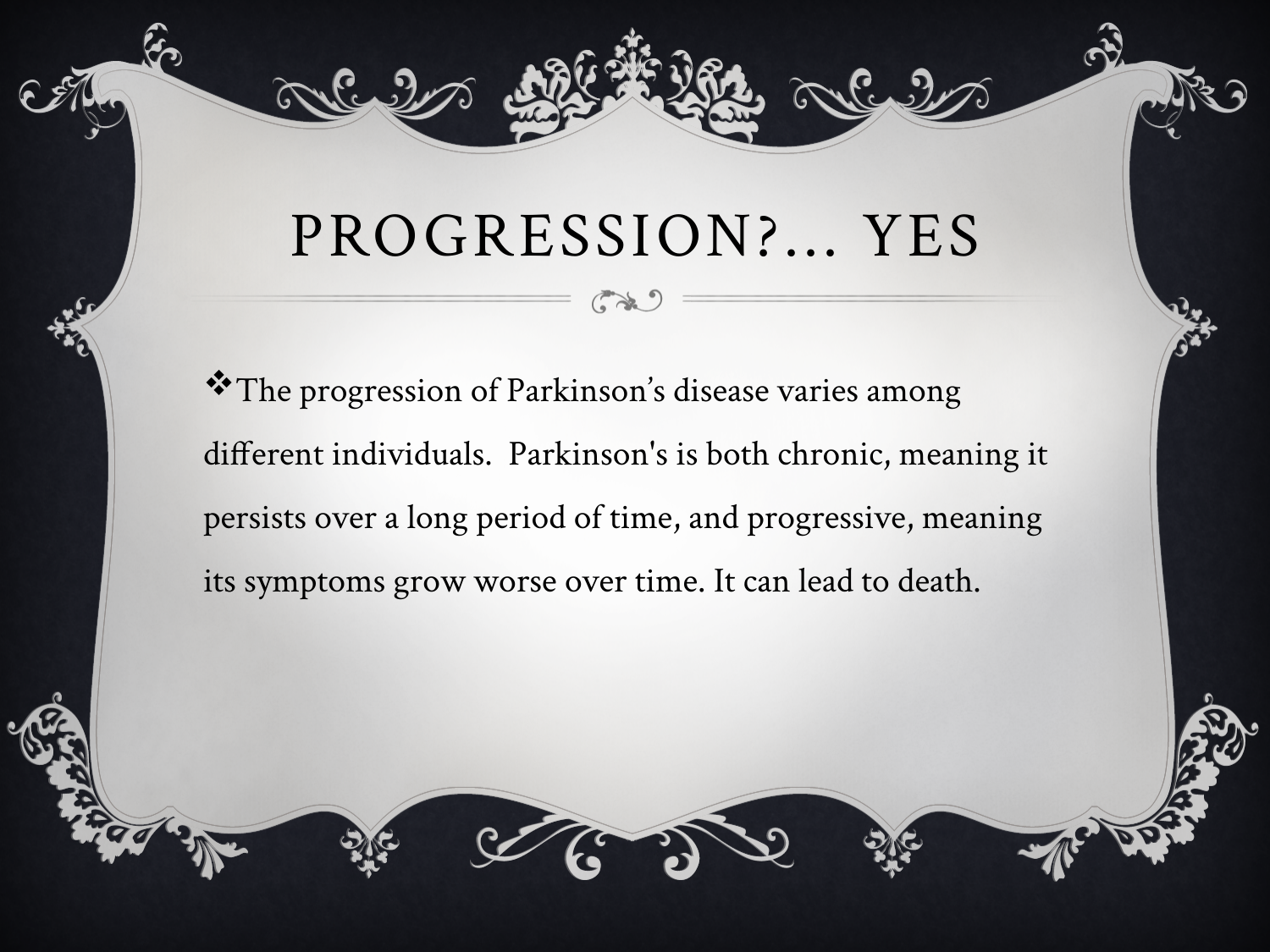

# Progression?... YES
The progression of Parkinson’s disease varies among different individuals.  Parkinson's is both chronic, meaning it persists over a long period of time, and progressive, meaning its symptoms grow worse over time. It can lead to death.